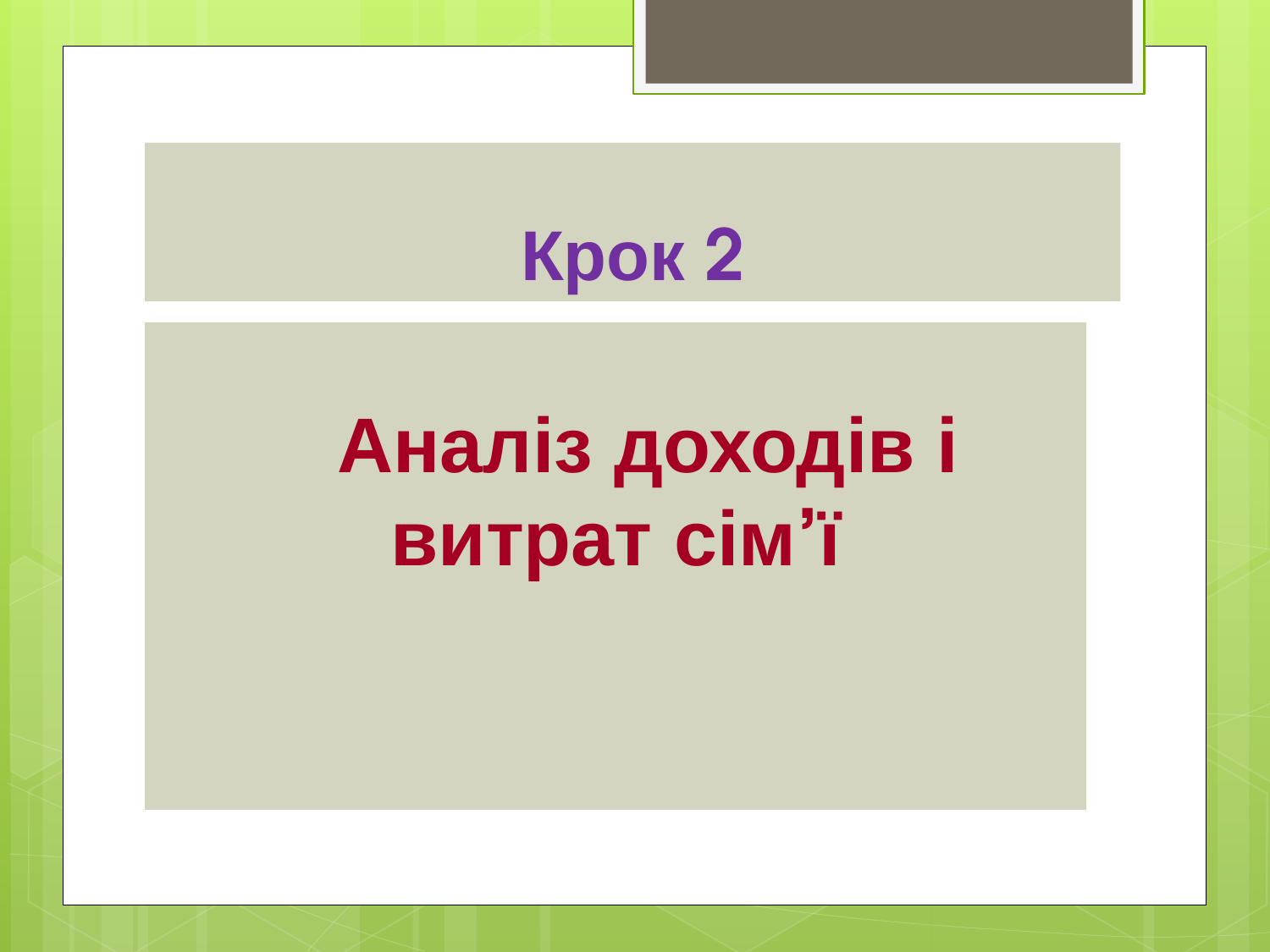

# Крок 2

   Аналіз доходів і витрат сім’ї